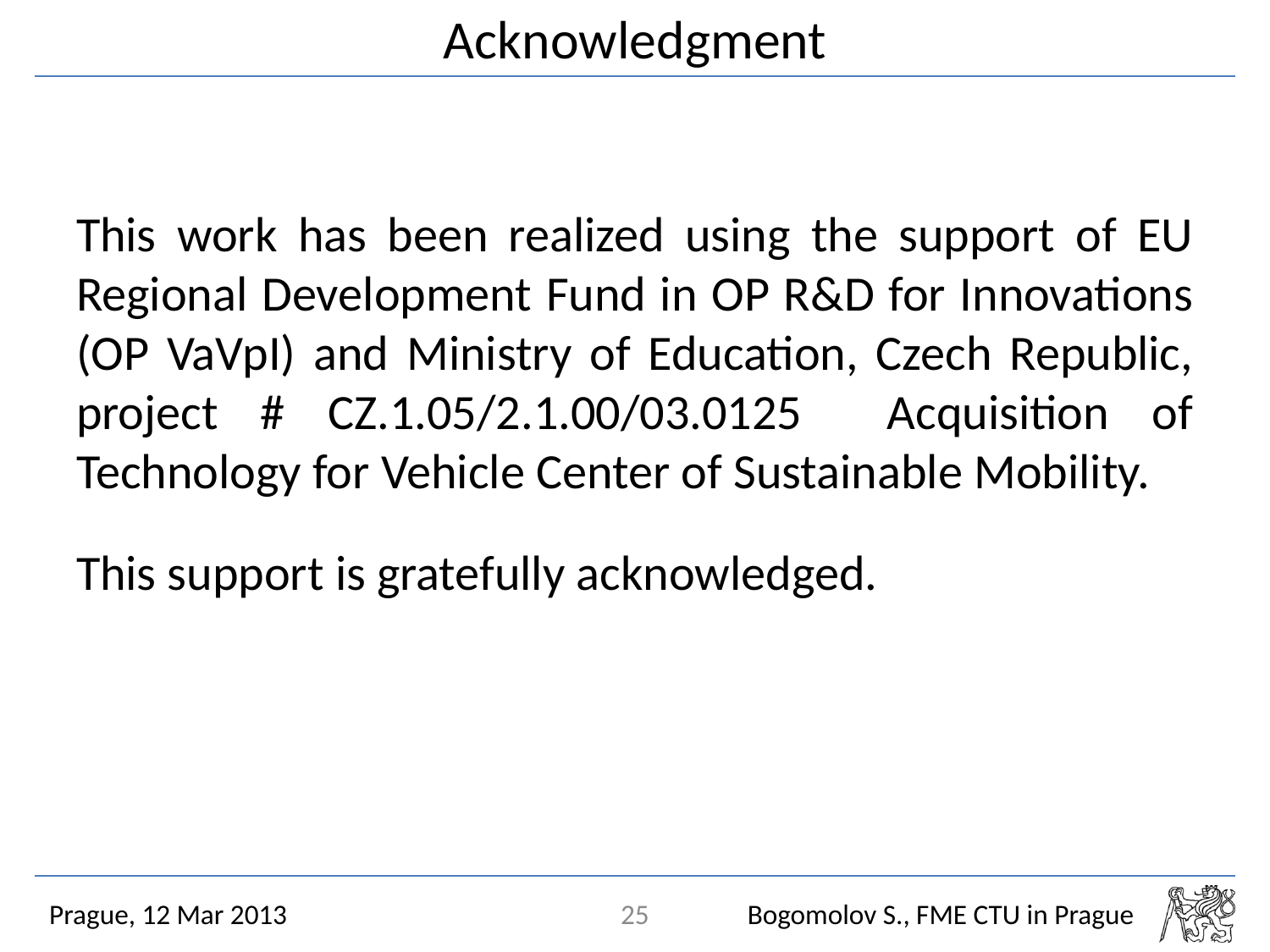

# Acknowledgment
This work has been realized using the support of EU Regional Development Fund in OP R&D for Innovations (OP VaVpI) and Ministry of Education, Czech Republic, project # CZ.1.05/2.1.00/03.0125  Acquisition of Technology for Vehicle Center of Sustainable Mobility.
This support is gratefully acknowledged.
25